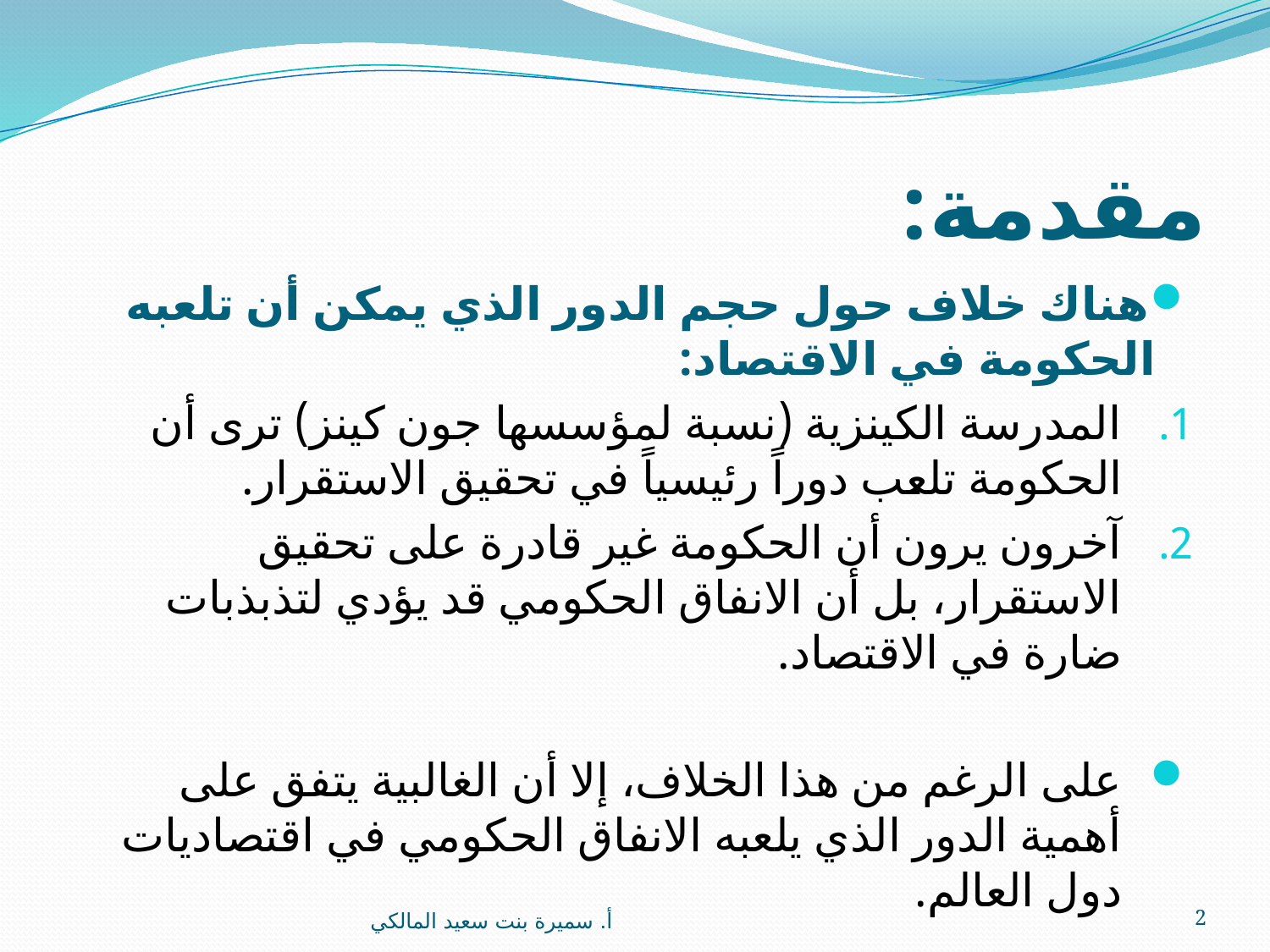

# مقدمة:
هناك خلاف حول حجم الدور الذي يمكن أن تلعبه الحكومة في الاقتصاد:
المدرسة الكينزية (نسبة لمؤسسها جون كينز) ترى أن الحكومة تلعب دوراً رئيسياً في تحقيق الاستقرار.
آخرون يرون أن الحكومة غير قادرة على تحقيق الاستقرار، بل أن الانفاق الحكومي قد يؤدي لتذبذبات ضارة في الاقتصاد.

على الرغم من هذا الخلاف، إلا أن الغالبية يتفق على أهمية الدور الذي يلعبه الانفاق الحكومي في اقتصاديات دول العالم.
أ. سميرة بنت سعيد المالكي
2